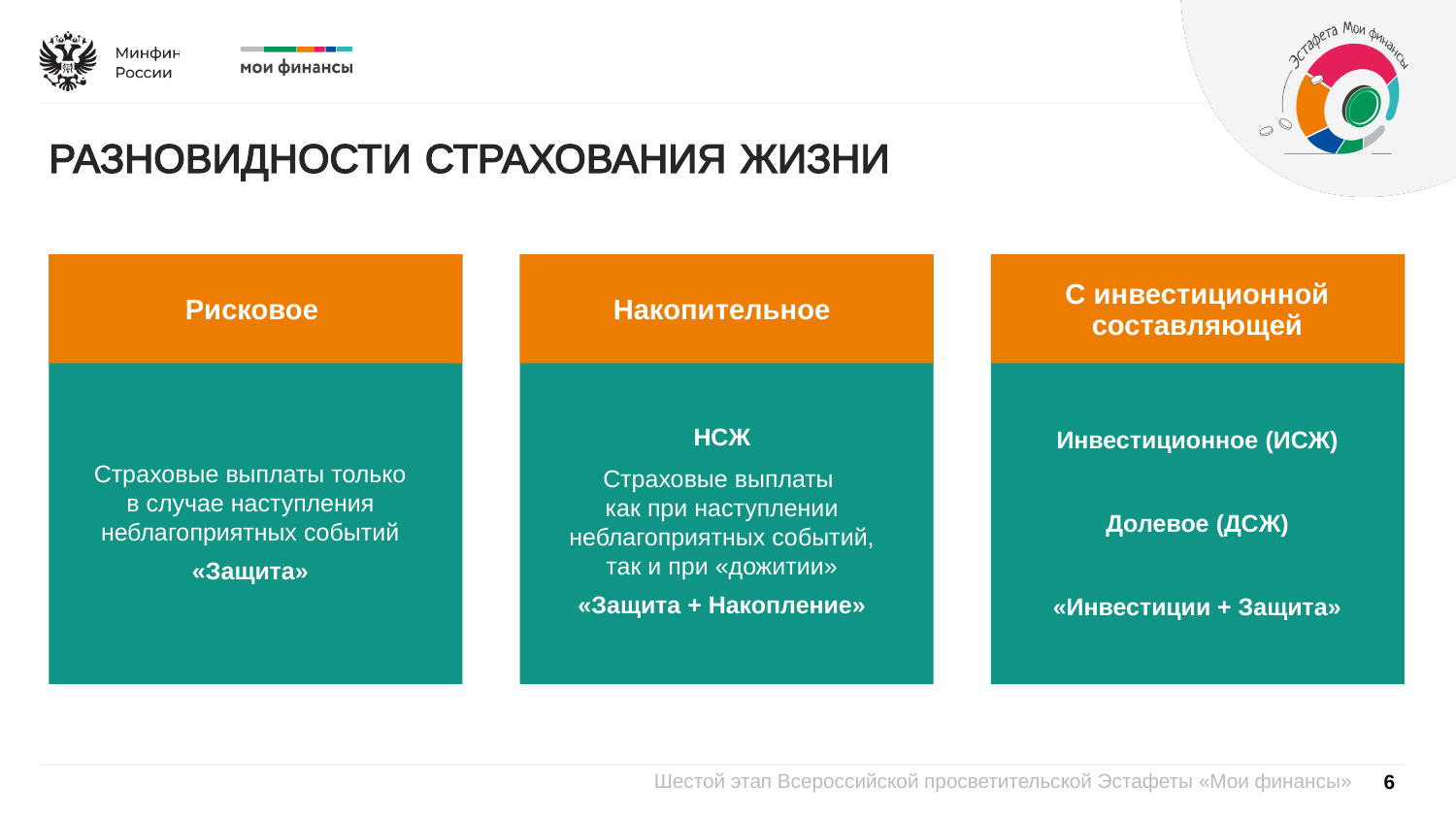

РАЗНОВИДНОСТИ СТРАХОВАНИЯ ЖИЗНИ

Рисковое
Накопительное
С инвестиционной составляющей
Инвестиционное (ИСЖ)

Долевое (ДСЖ)

«Инвестиции + Защита»
НСЖ
Страховые выплаты
как при наступлении неблагоприятных событий, так и при «дожитии»
«Защита + Накопление»
Страховые выплаты только в случае наступления неблагоприятных событий
«Защита»
6